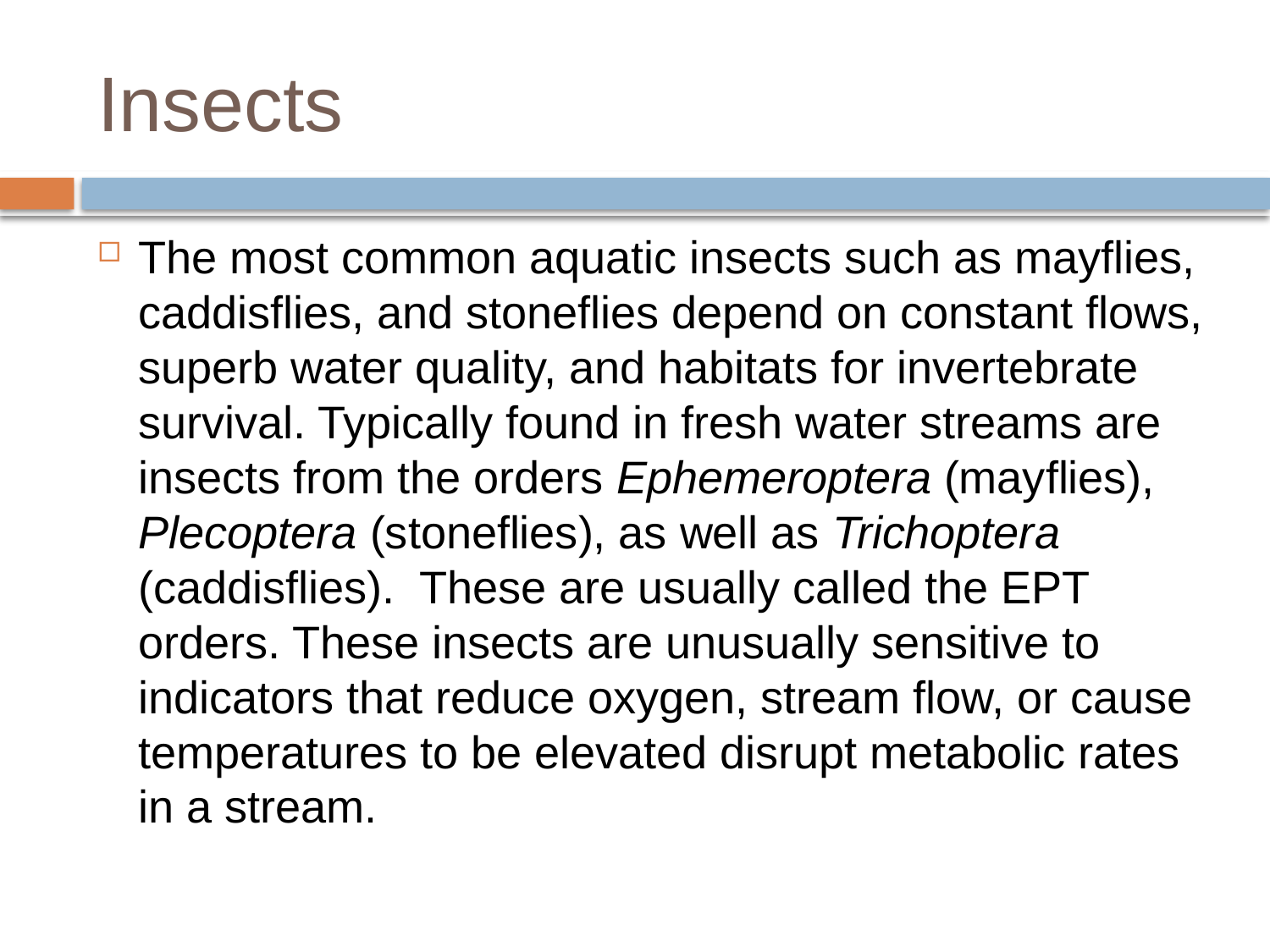

# Insects
The most common aquatic insects such as mayflies, caddisflies, and stoneflies depend on constant flows, superb water quality, and habitats for invertebrate survival. Typically found in fresh water streams are insects from the orders Ephemeroptera (mayflies), Plecoptera (stoneflies), as well as Trichoptera (caddisflies).  These are usually called the EPT orders. These insects are unusually sensitive to indicators that reduce oxygen, stream flow, or cause temperatures to be elevated disrupt metabolic rates in a stream.